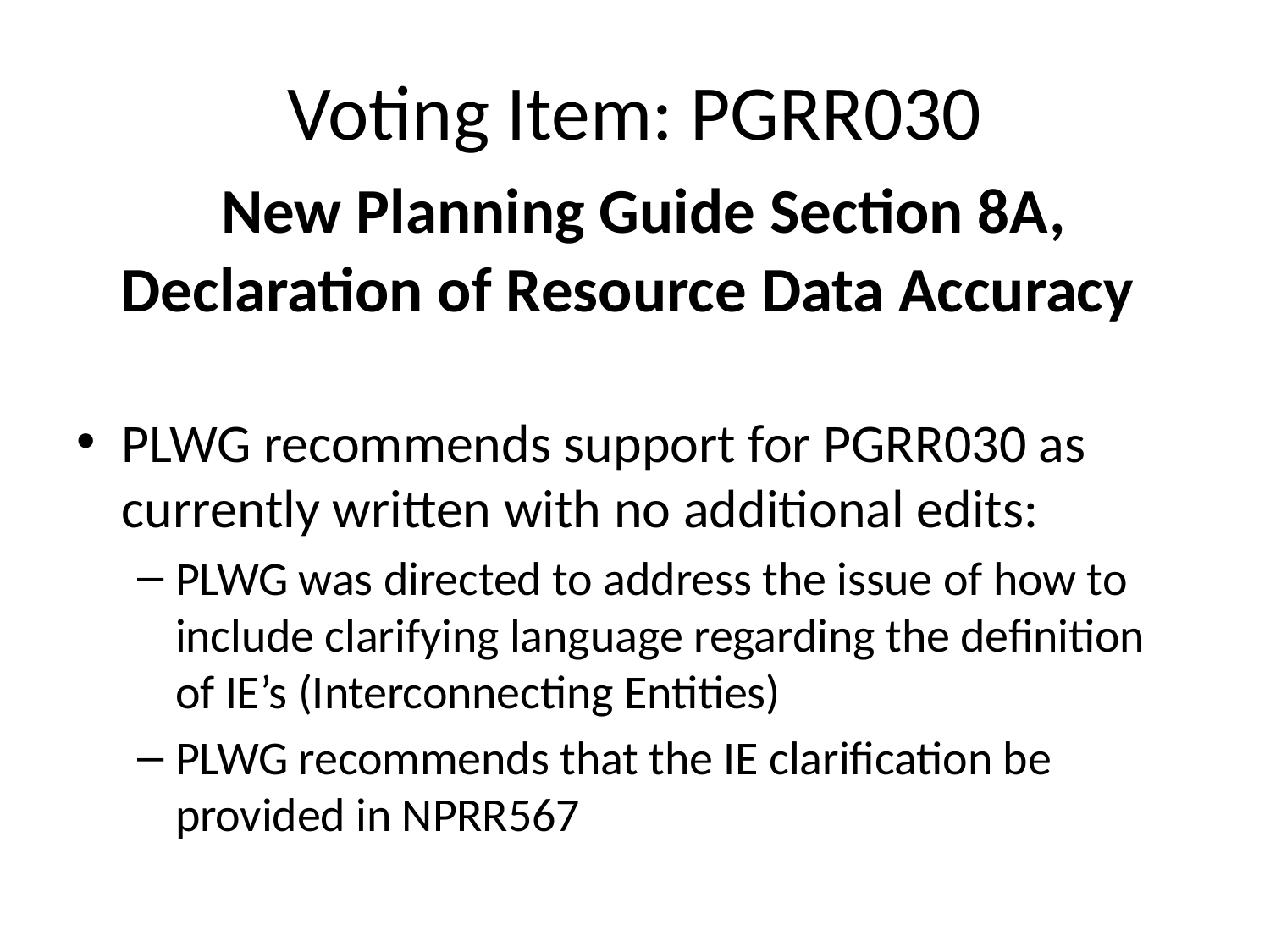

# Voting Item: PGRR030 New Planning Guide Section 8A, Declaration of Resource Data Accuracy
PLWG recommends support for PGRR030 as currently written with no additional edits:
PLWG was directed to address the issue of how to include clarifying language regarding the definition of IE’s (Interconnecting Entities)
PLWG recommends that the IE clarification be provided in NPRR567